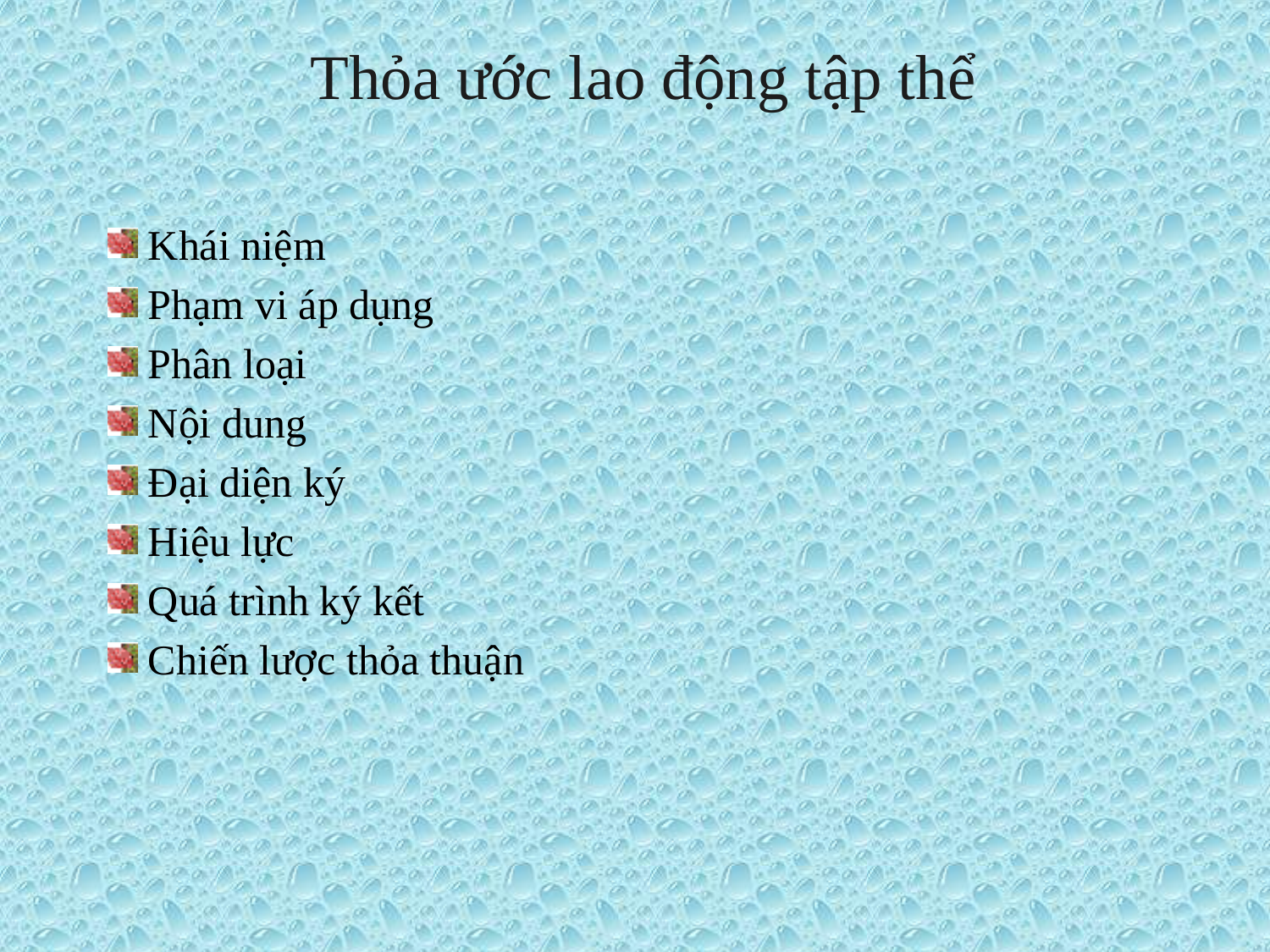

# Thỏa ước lao động tập thể
 Khái niệm
 Phạm vi áp dụng
 Phân loại
 Nội dung
 Đại diện ký
 Hiệu lực
 Quá trình ký kết
 Chiến lược thỏa thuận